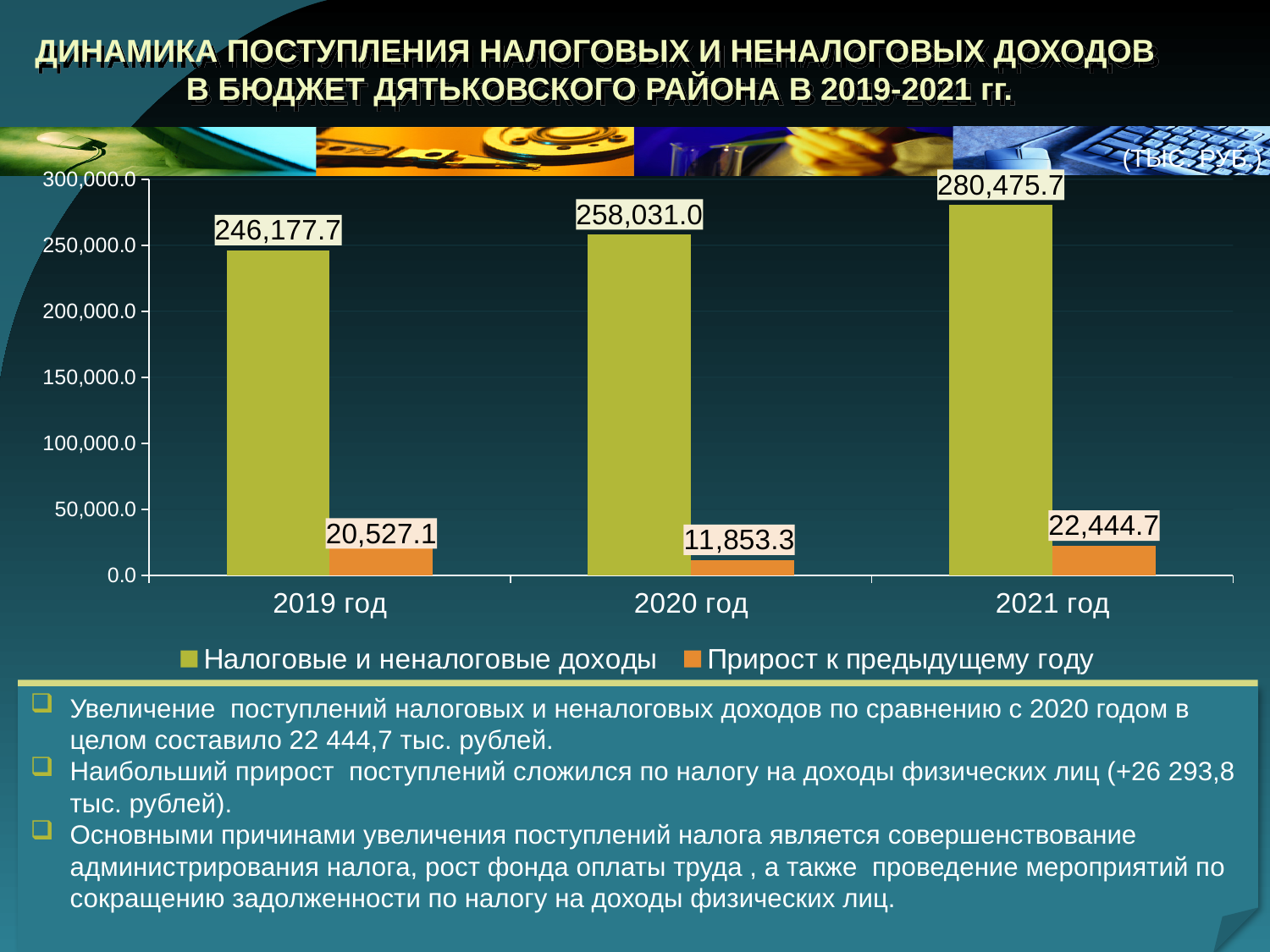

# ДИНАМИКА ПОСТУПЛЕНИЯ НАЛОГОВЫХ И НЕНАЛОГОВЫХ ДОХОДОВ В БЮДЖЕТ ДЯТЬКОВСКОГО РАЙОНА В 2019-2021 гг.
(ТЫС. РУБ.)

### Chart

| Category | Налоговые и неналоговые доходы  | Прирост к предыдущему году |
|---|---|---|
| 2019 год | 246177.66699 | 20527.1 |
| 2020 год | 258030.96357 | 11853.3 |
| 2021 год | 280475.7 | 22444.7 |
Увеличение  поступлений налоговых и неналоговых доходов по сравнению с 2020 годом в целом составило 22 444,7 тыс. рублей.
Наибольший прирост  поступлений сложился по налогу на доходы физических лиц (+26 293,8 тыс. рублей).
Основными причинами увеличения поступлений налога является совершенствование администрирования налога, рост фонда оплаты труда , а также  проведение мероприятий по сокращению задолженности по налогу на доходы физических лиц.